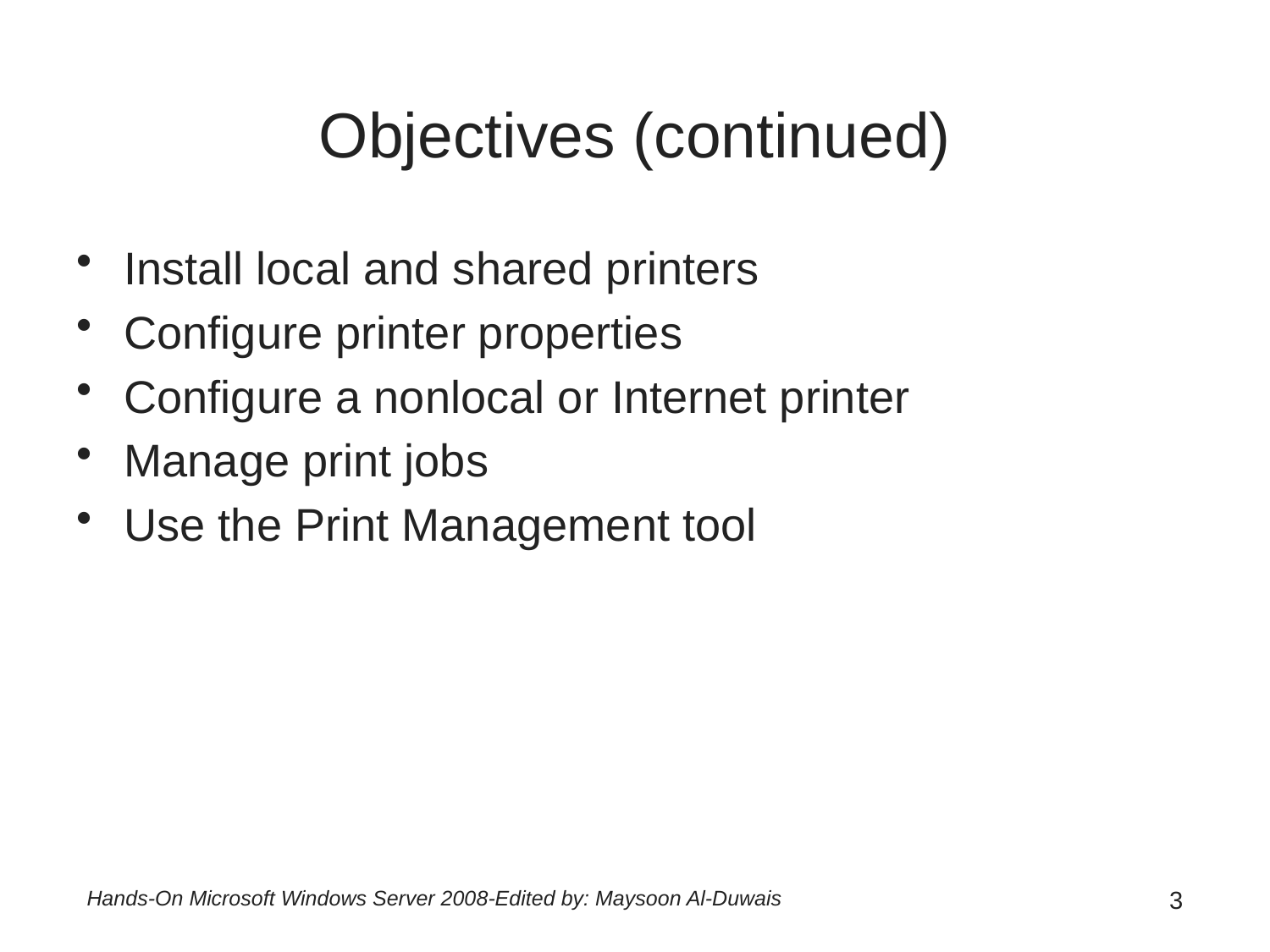

# Objectives (continued)
Install local and shared printers
Configure printer properties
Configure a nonlocal or Internet printer
Manage print jobs
Use the Print Management tool
Hands-On Microsoft Windows Server 2008-Edited by: Maysoon Al-Duwais
3